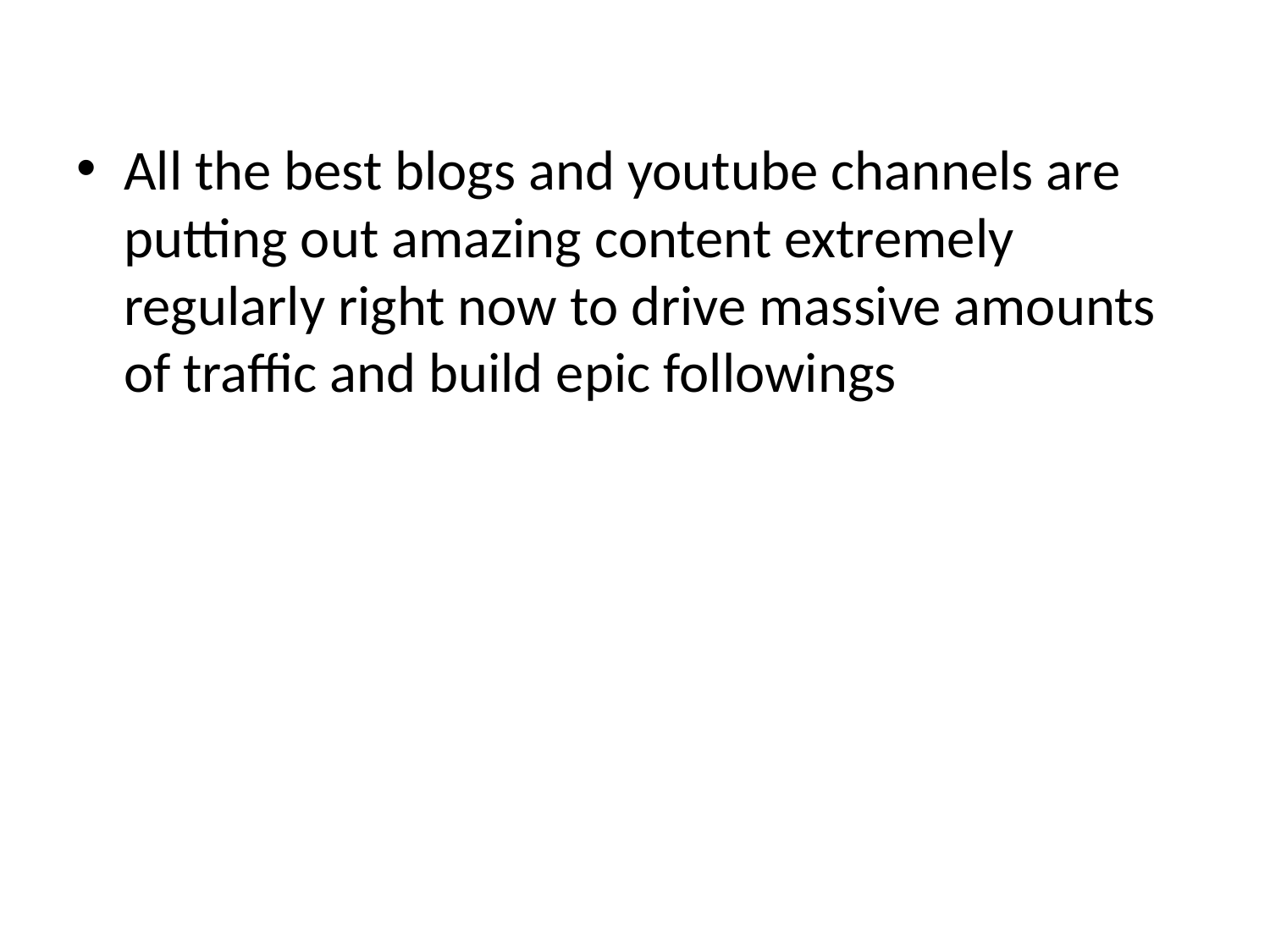

All the best blogs and youtube channels are putting out amazing content extremely regularly right now to drive massive amounts of traffic and build epic followings